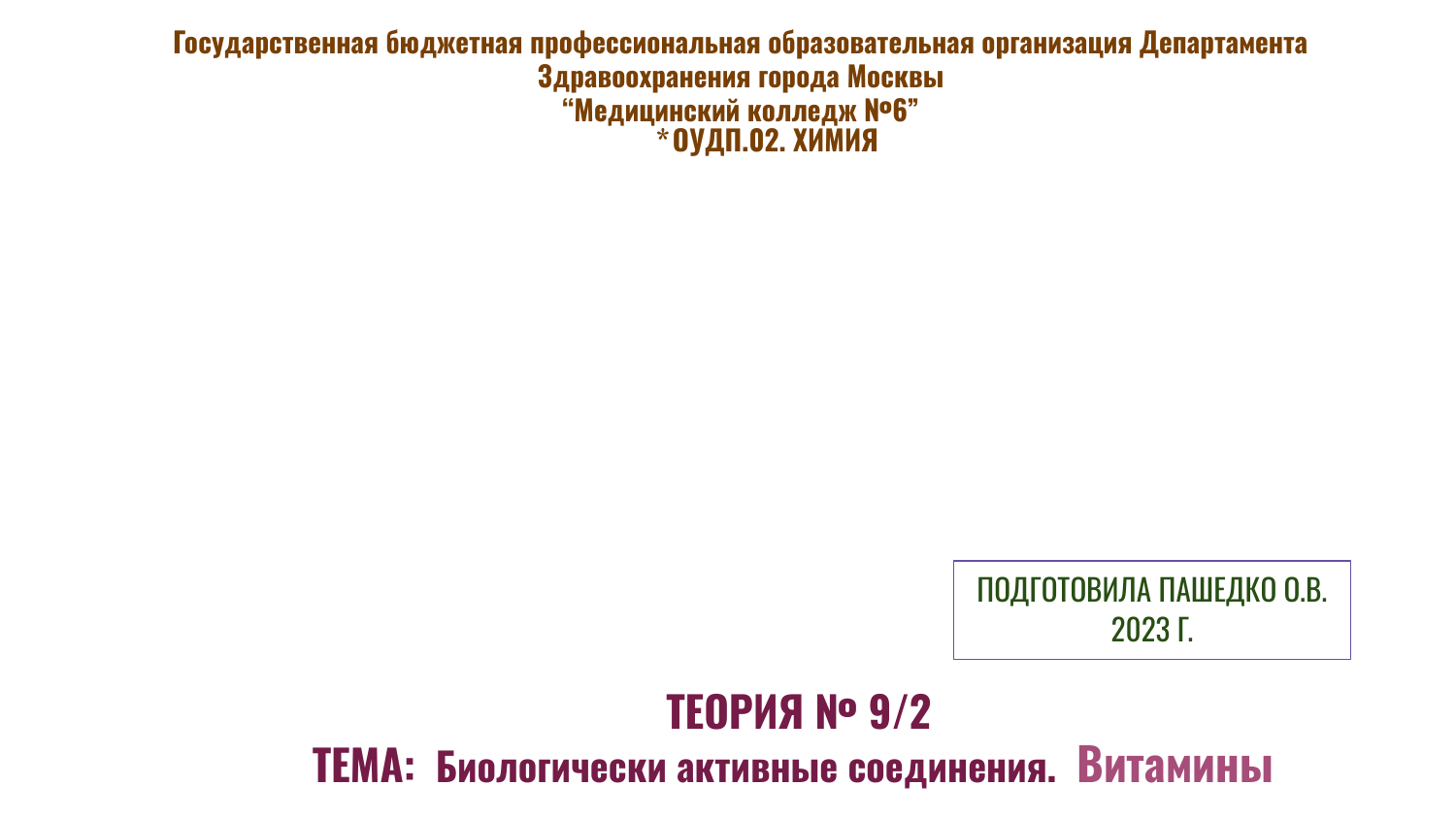

Государственная бюджетная профессиональная образовательная организация Департамента Здравоохранения города Москвы
“Медицинский колледж №6”
ОУДП.02. ХИМИЯ

ПОДГОТОВИЛА ПАШЕДКО О.В.
2023 Г.
# ТЕОРИЯ № 9/2
ТЕМА:  Биологически активные соединения.  Витамины